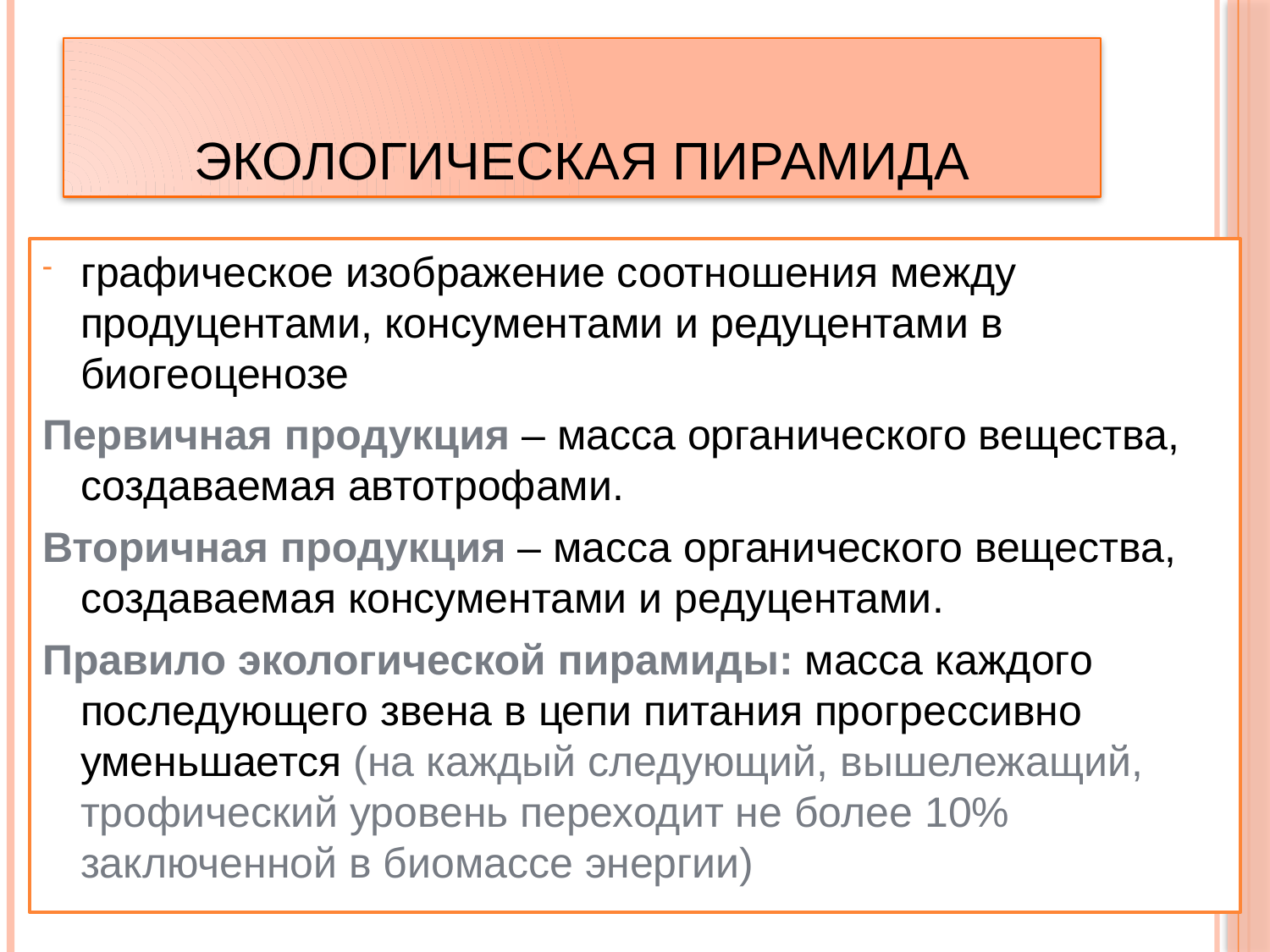

# Экологическая пирамида
графическое изображение соотношения между продуцентами, консументами и редуцентами в биогеоценозе
Первичная продукция – масса органического вещества, создаваемая автотрофами.
Вторичная продукция – масса органического вещества, создаваемая консументами и редуцентами.
Правило экологической пирамиды: масса каждого последующего звена в цепи питания прогрессивно уменьшается (на каждый следующий, вышележащий, трофический уровень переходит не более 10% заключенной в биомассе энергии)